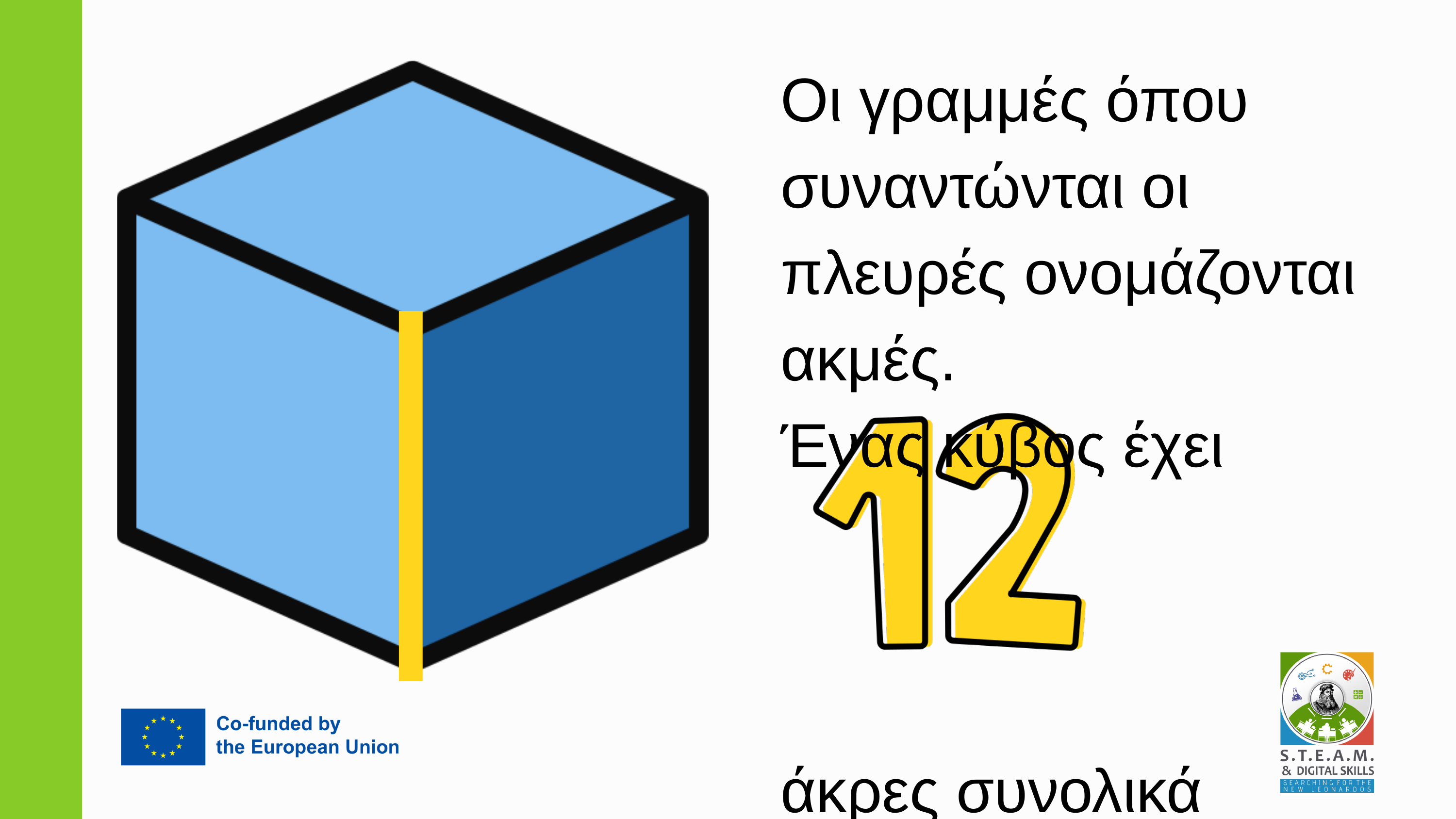

Οι γραμμές όπου συναντώνται οι πλευρές ονομάζονται ακμές.
Ένας κύβος έχει

άκρες συνολικά